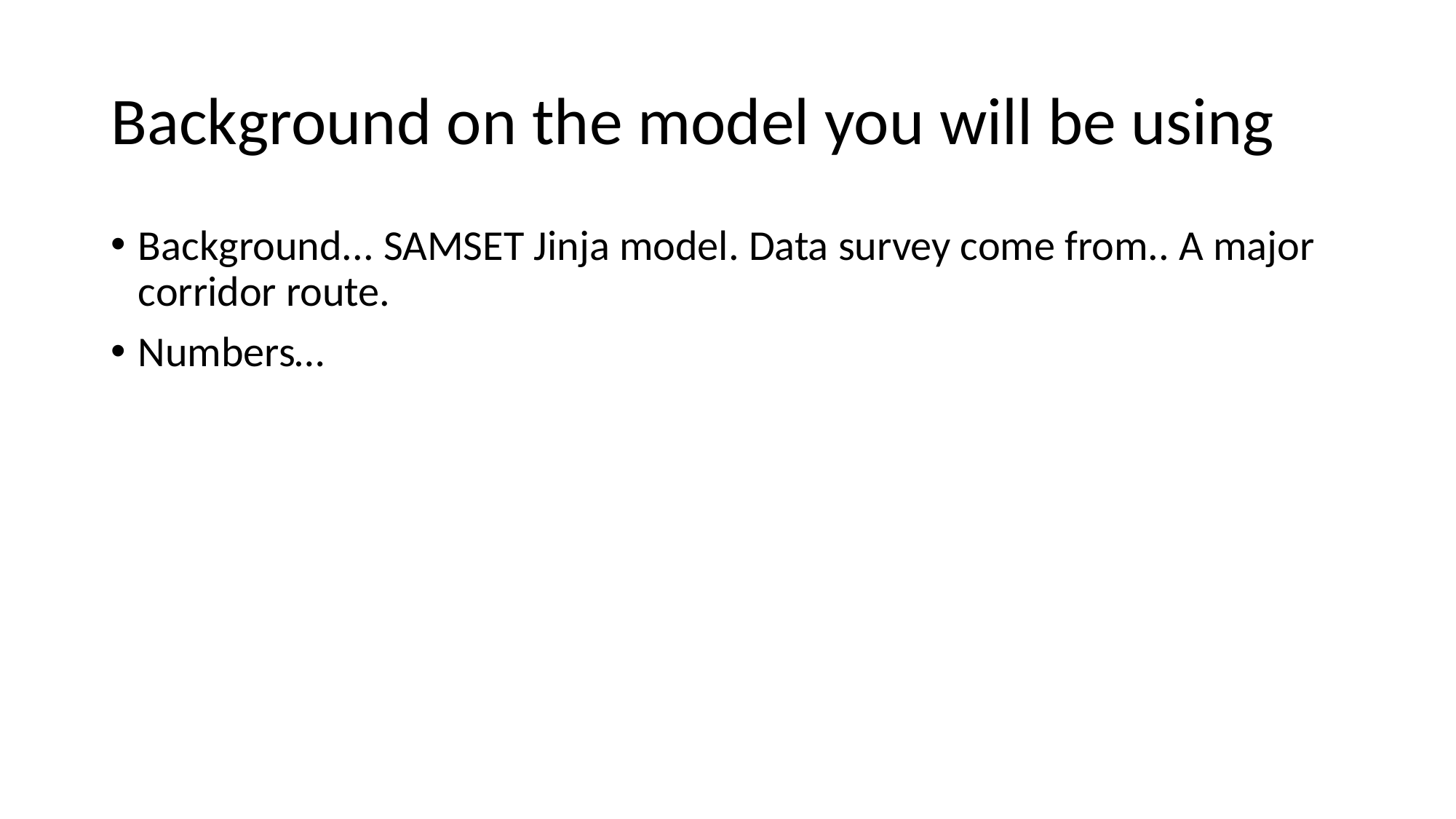

# Background on the model you will be using
Background... SAMSET Jinja model. Data survey come from.. A major corridor route.
Numbers…